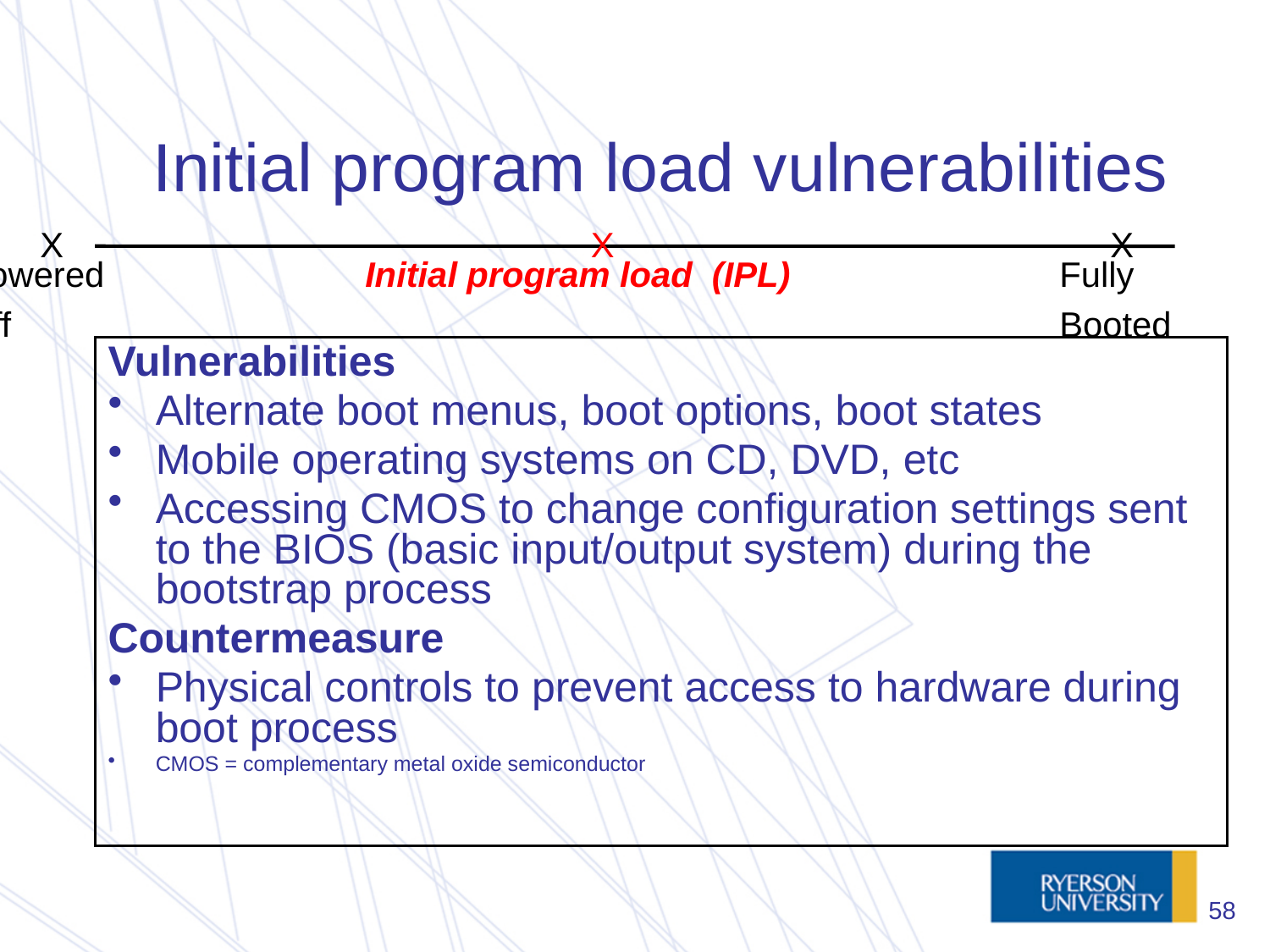

# Initial program load vulnerabilities
X
X
X
Powered
Off

Initial program load  (IPL)
Fully
Booted
Vulnerabilities
Alternate boot menus, boot options, boot states
Mobile operating systems on CD, DVD, etc
Accessing CMOS to change configuration settings sent to the BIOS (basic input/output system) during the bootstrap process
Countermeasure
Physical controls to prevent access to hardware during boot process
CMOS = complementary metal oxide semiconductor
58